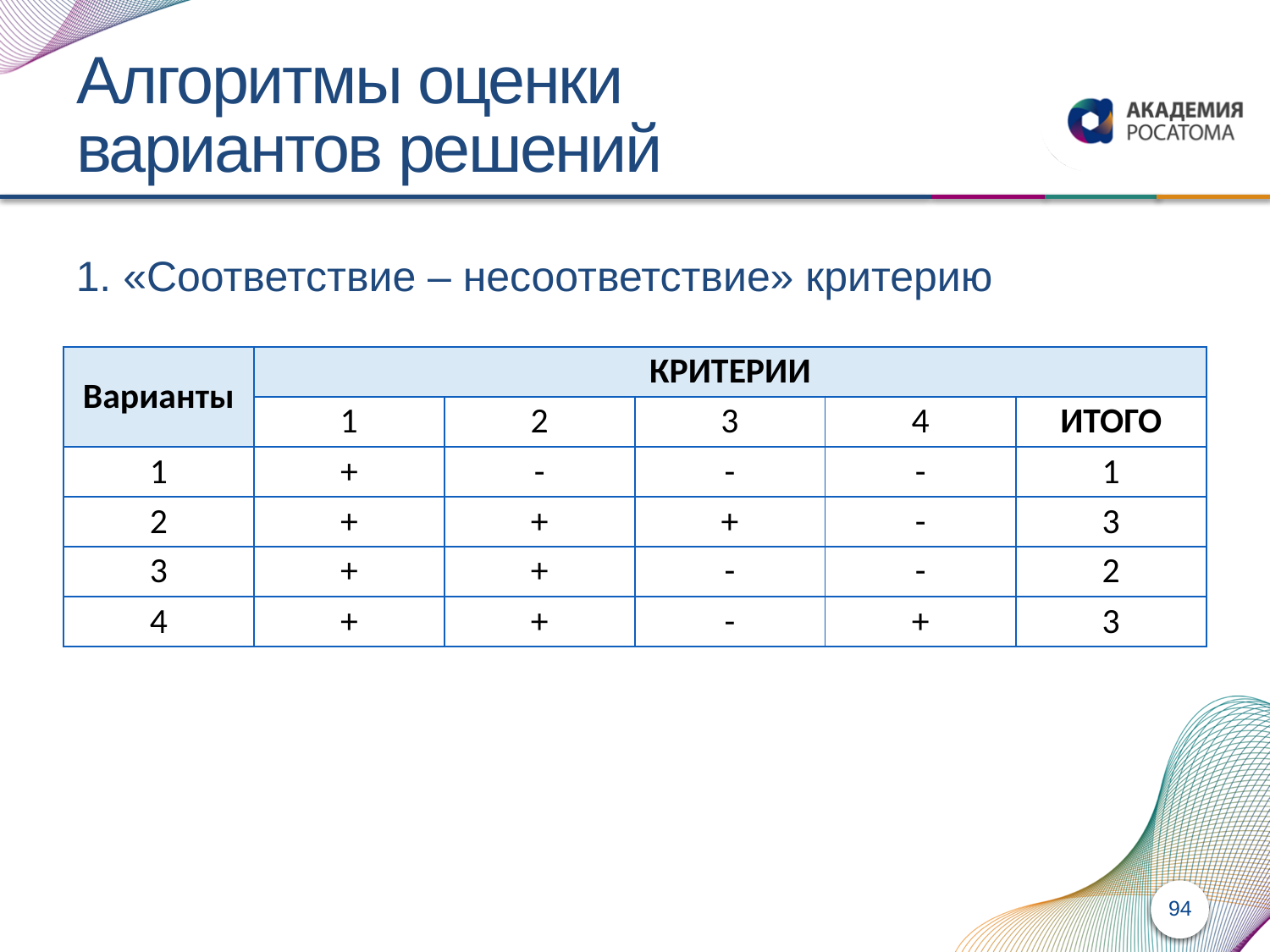

# Алгоритмы оценки вариантов решений
1. «Соответствие – несоответствие» критерию
| Варианты | КРИТЕРИИ |  |  |  |  |
| --- | --- | --- | --- | --- | --- |
|  | 1 | 2 | 3 | 4 | ИТОГО |
| 1 | + | - | - | - | 1 |
| 2 | + | + | + | - | 3 |
| 3 | + | + | - | - | 2 |
| 4 | + | + | - | + | 3 |
94